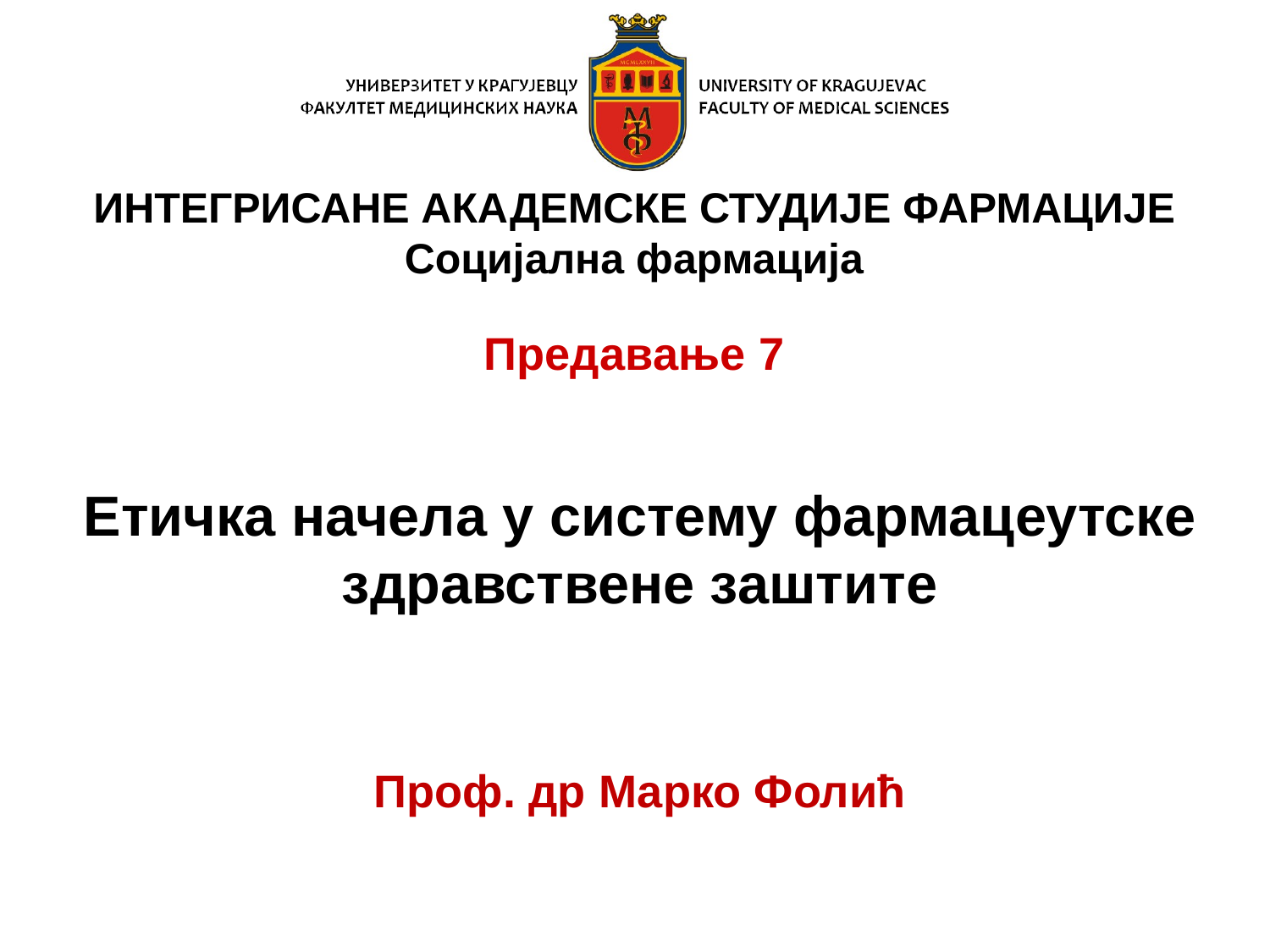

# ИНТЕГРИСАНЕ АКАДЕМСКЕ СТУДИЈЕ ФАРМАЦИЈЕ Социјална фармација Предавање 7
Етичка начела у систему фармацеутске здравствене заштите

Проф. др Марко Фолић